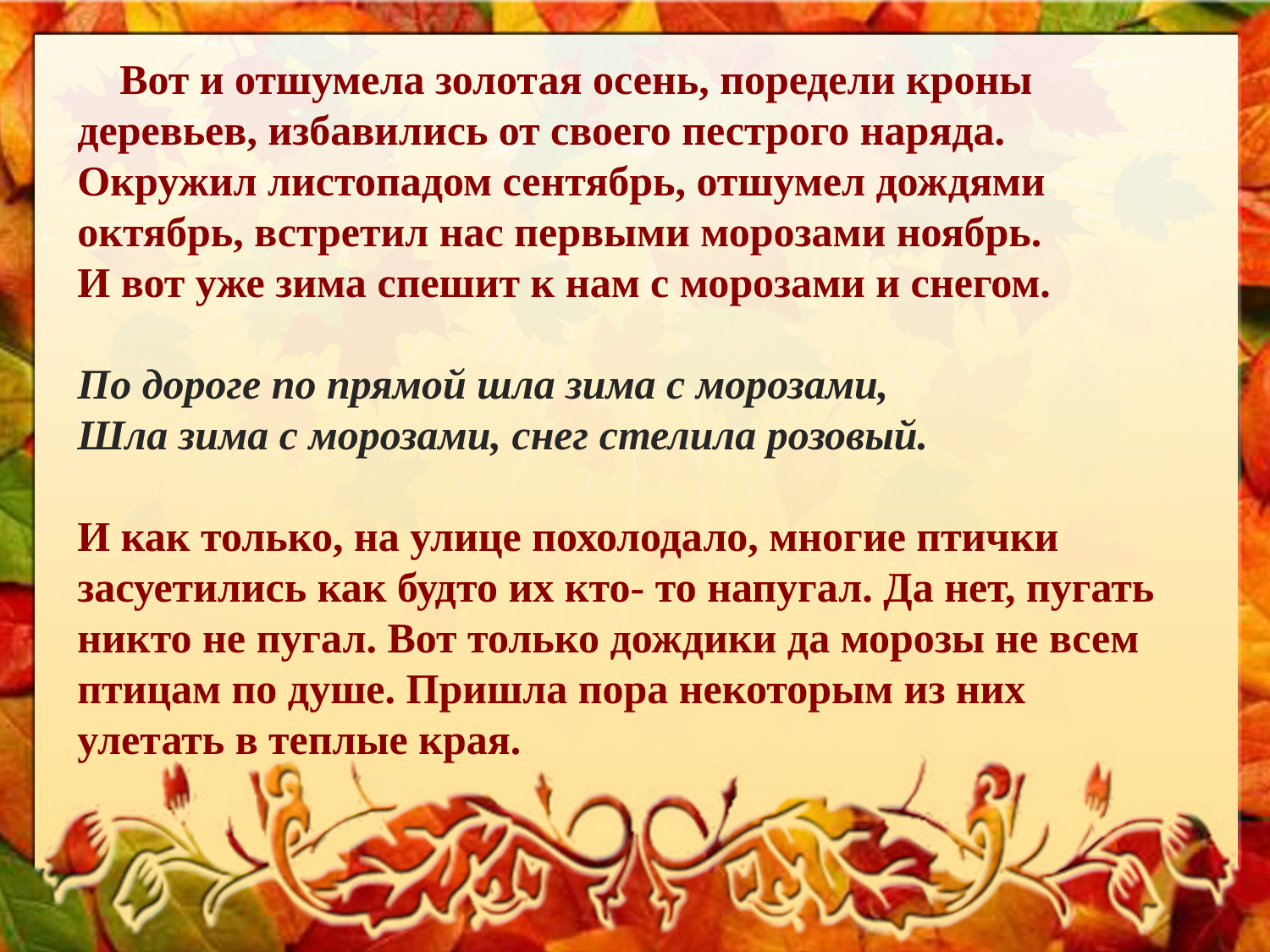

Вот и отшумела золотая осень, поредели кроны деревьев, избавились от своего пестрого наряда. Окружил листопадом сентябрь, отшумел дождями октябрь, встретил нас первыми морозами ноябрь.
И вот уже зима спешит к нам с морозами и снегом.
По дороге по прямой шла зима с морозами, 
Шла зима с морозами, снег стелила розовый.
И как только, на улице похолодало, многие птички засуетились как будто их кто- то напугал. Да нет, пугать никто не пугал. Вот только дождики да морозы не всем птицам по душе. Пришла пора некоторым из них улетать в теплые края.